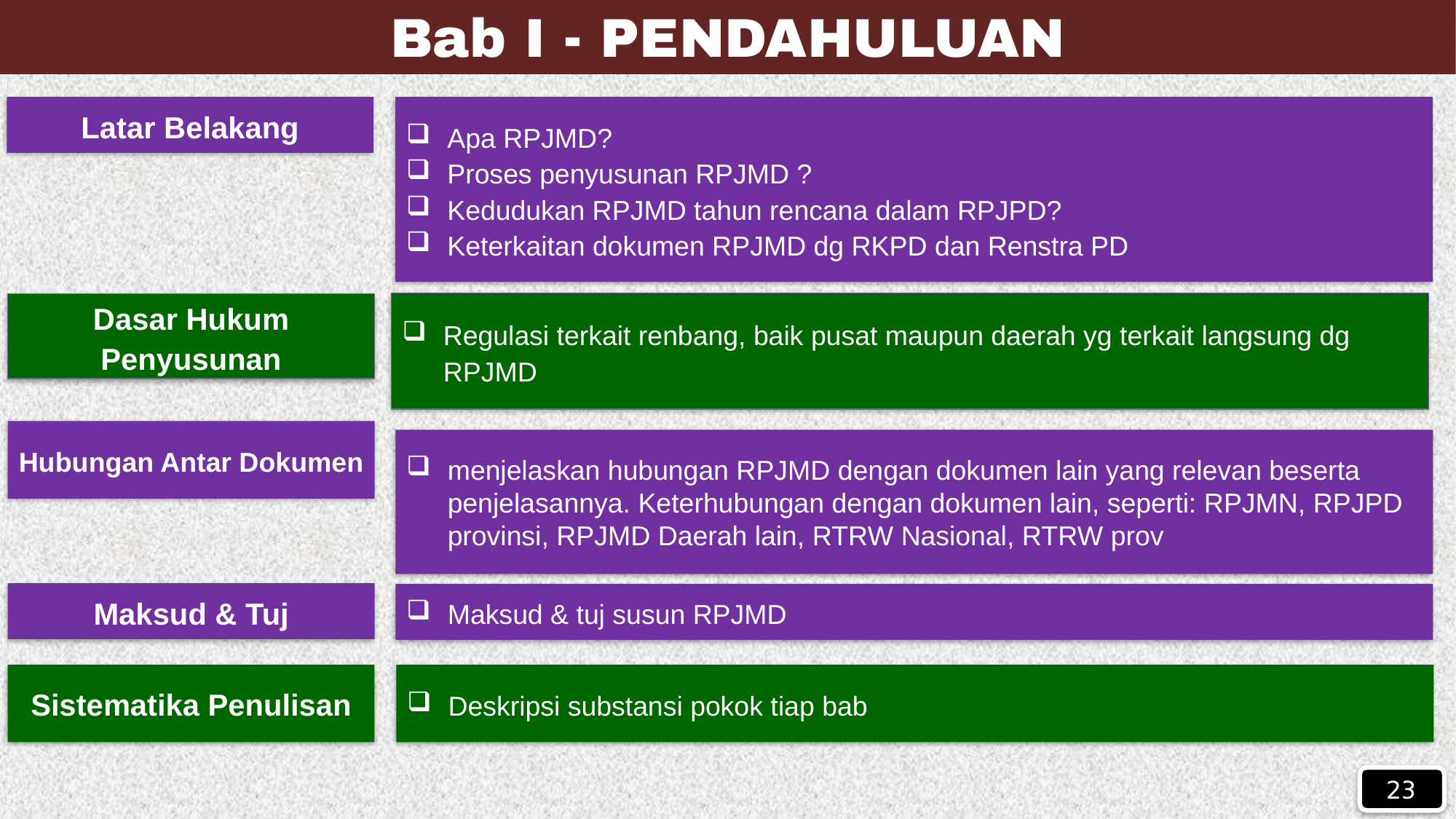

# Bab I - PENDAHULUAN
Latar Belakang
Apa RPJMD?
Proses penyusunan RPJMD ?
Kedudukan RPJMD tahun rencana dalam RPJPD?
Keterkaitan dokumen RPJMD dg RKPD dan Renstra PD
Regulasi terkait renbang, baik pusat maupun daerah yg terkait langsung dg RPJMD
Dasar Hukum Penyusunan
Hubungan Antar Dokumen
menjelaskan hubungan RPJMD dengan dokumen lain yang relevan beserta penjelasannya. Keterhubungan dengan dokumen lain, seperti: RPJMN, RPJPD provinsi, RPJMD Daerah lain, RTRW Nasional, RTRW prov
Maksud & Tuj
Maksud & tuj susun RPJMD
Sistematika Penulisan
Deskripsi substansi pokok tiap bab
23